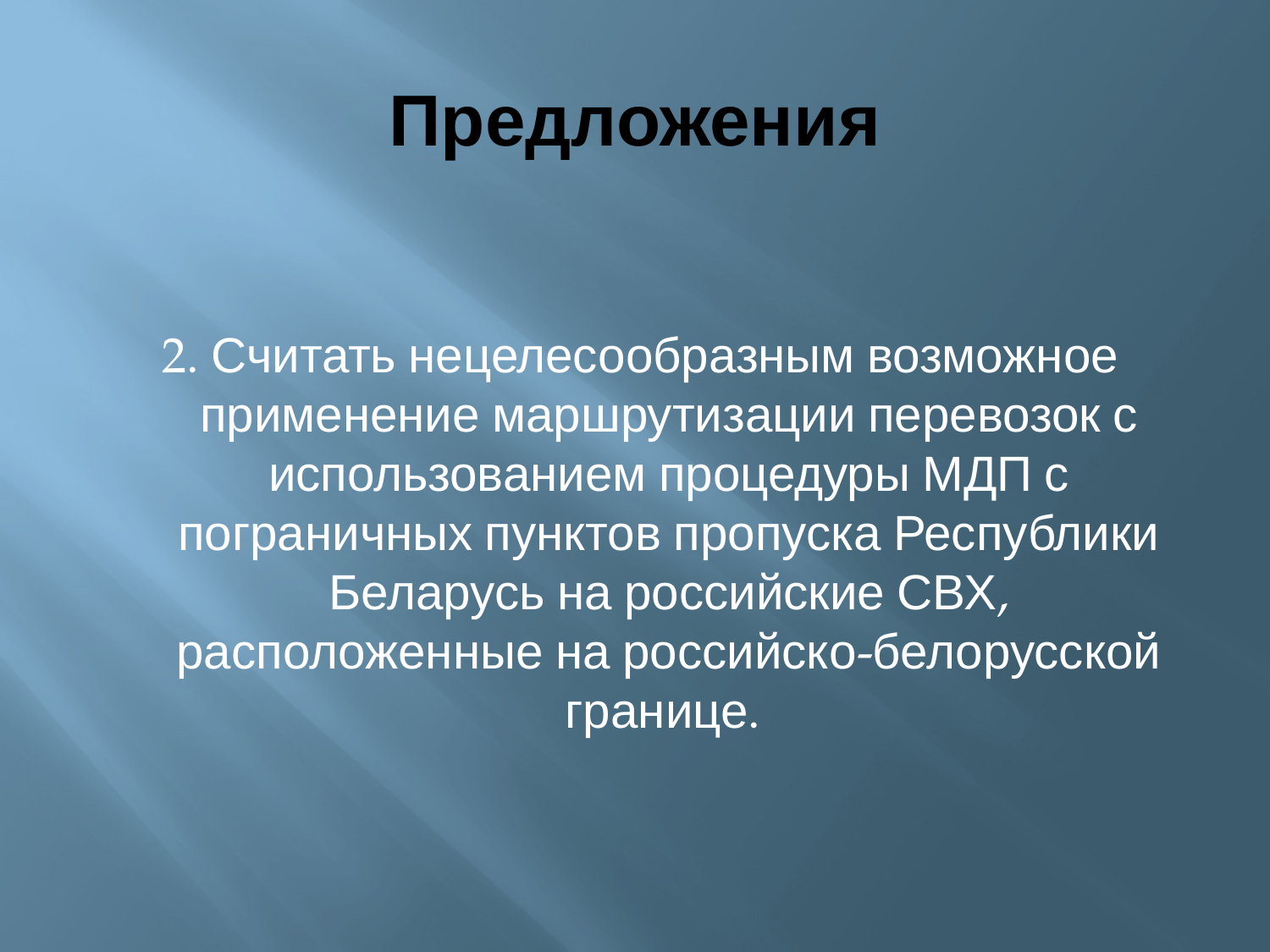

# Предложения
2. Считать нецелесообразным возможное применение маршрутизации перевозок с использованием процедуры МДП с пограничных пунктов пропуска Республики Беларусь на российские СВХ, расположенные на российско-белорусской границе.